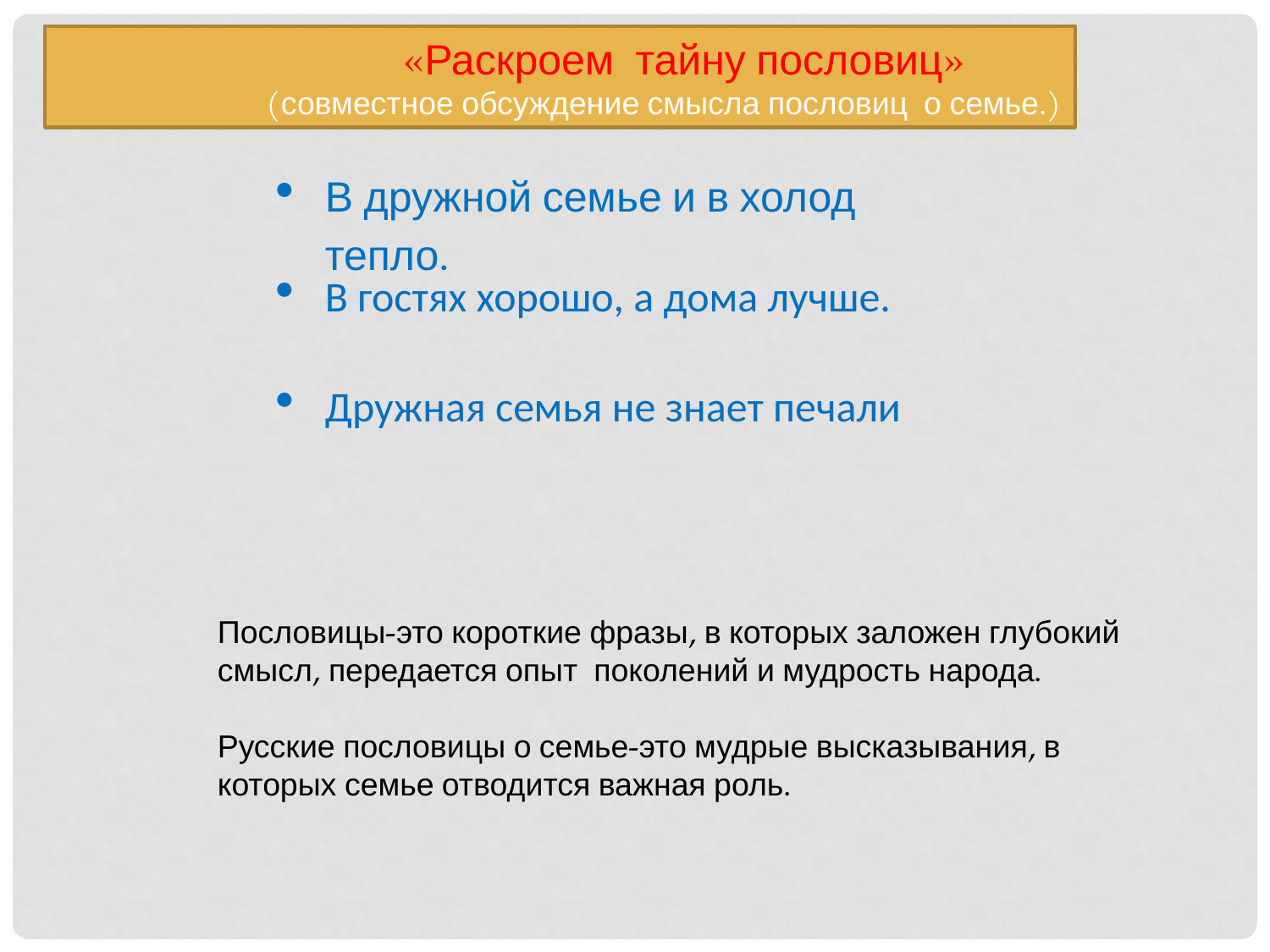

«Раскроем  тайну пословиц»
                          (совместное обсуждение смысла пословиц  о семье.)
В дружной семье и в холод тепло.
В гостях хорошо, а дома лучше.
Дружная семья не знает печали
Пословицы-это короткие фразы, в которых заложен глубокий смысл, передается опыт  поколений и мудрость народа.

Русские пословицы о семье-это мудрые высказывания, в которых семье отводится важная роль.